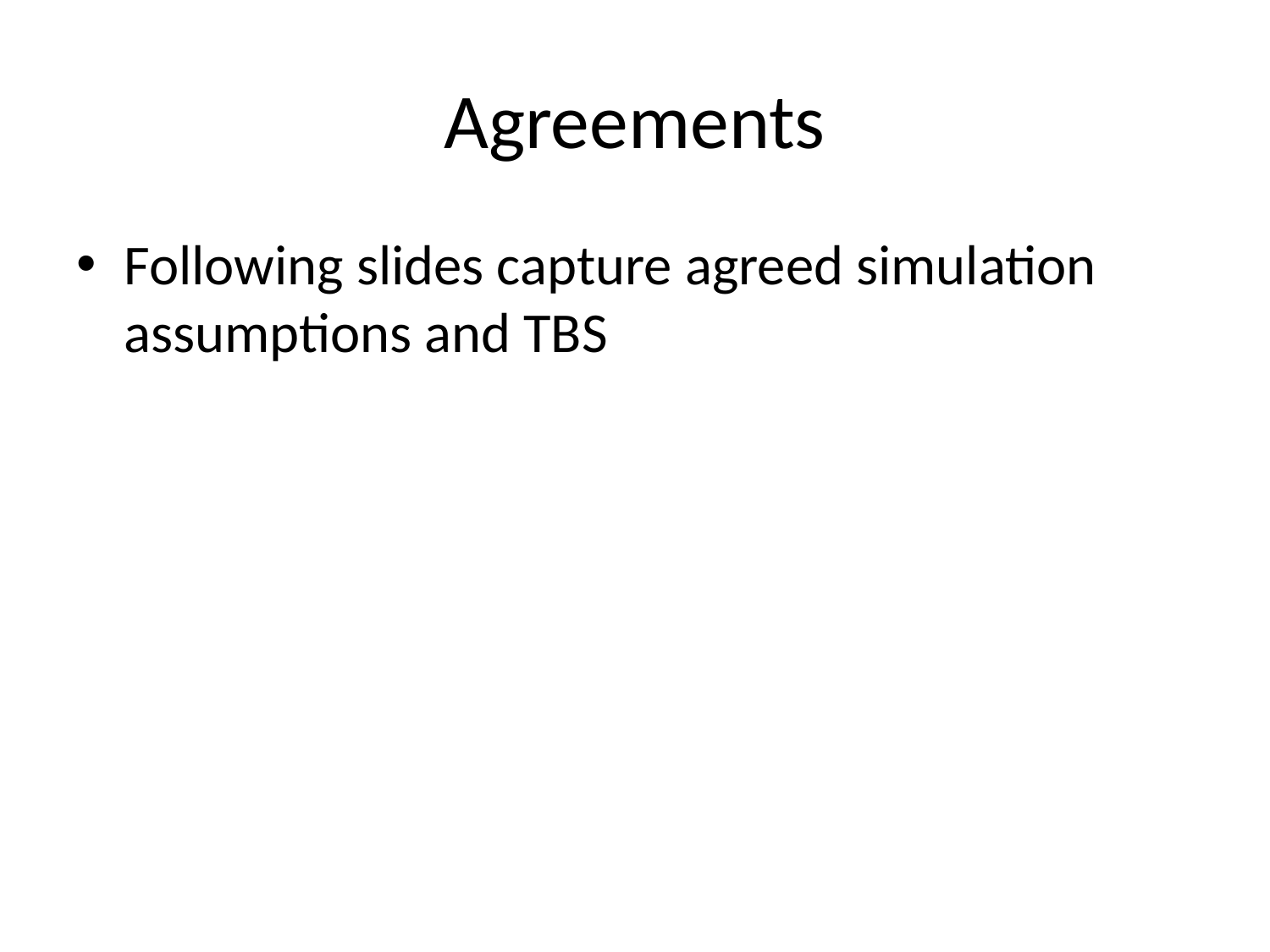

# Agreements
Following slides capture agreed simulation assumptions and TBS